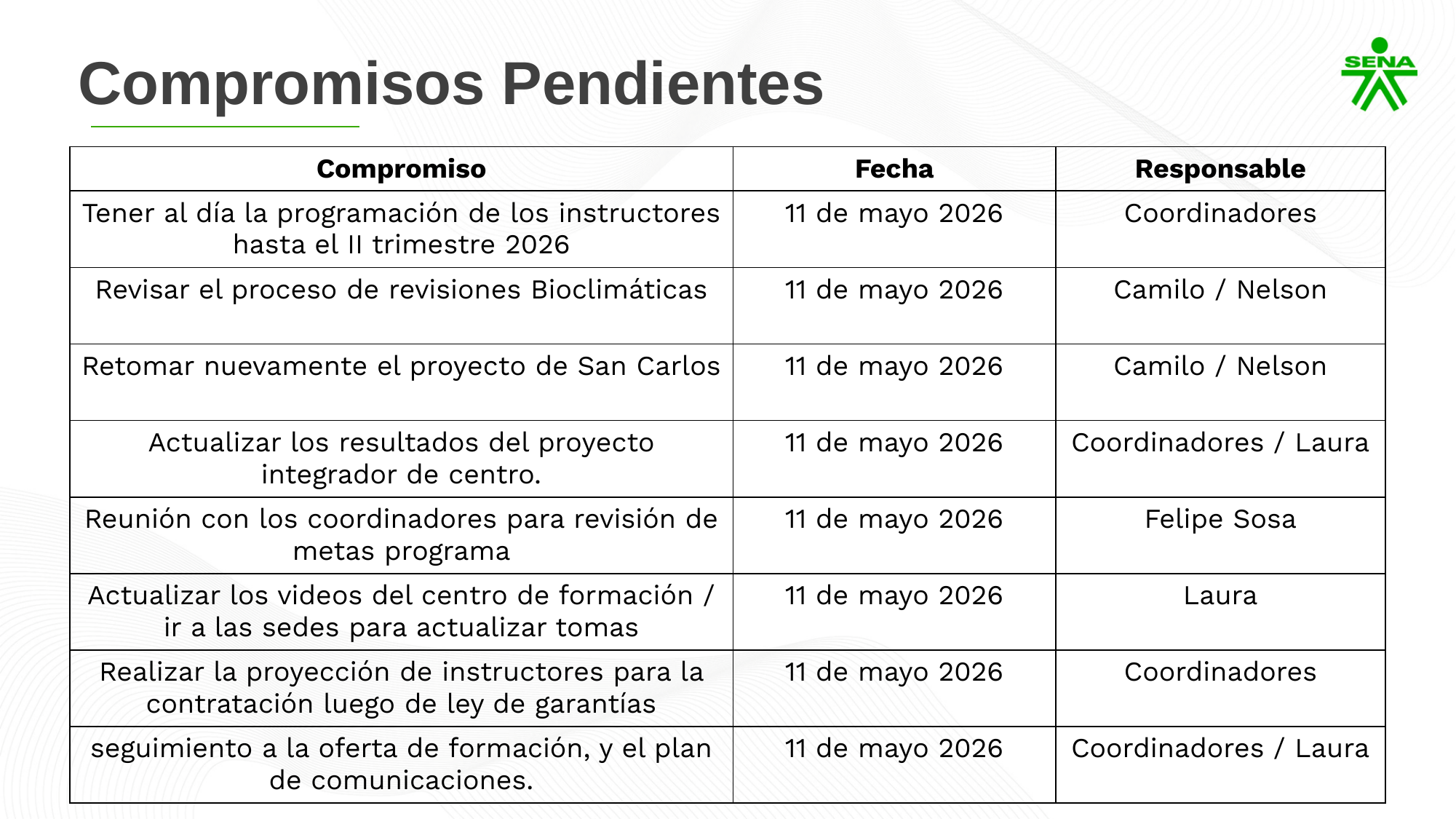

Compromisos Pendientes
| Compromiso | Fecha | Responsable |
| --- | --- | --- |
| Tener al día la programación de los instructores hasta el II trimestre 2026 | 11 de mayo 2026 | Coordinadores |
| Revisar el proceso de revisiones Bioclimáticas | 11 de mayo 2026 | Camilo / Nelson |
| Retomar nuevamente el proyecto de San Carlos | 11 de mayo 2026 | Camilo / Nelson |
| Actualizar los resultados del proyecto integrador de centro. | 11 de mayo 2026 | Coordinadores / Laura |
| Reunión con los coordinadores para revisión de metas programa | 11 de mayo 2026 | Felipe Sosa |
| Actualizar los videos del centro de formación / ir a las sedes para actualizar tomas | 11 de mayo 2026 | Laura |
| Realizar la proyección de instructores para la contratación luego de ley de garantías | 11 de mayo 2026 | Coordinadores |
| seguimiento a la oferta de formación, y el plan de comunicaciones. | 11 de mayo 2026 | Coordinadores / Laura |